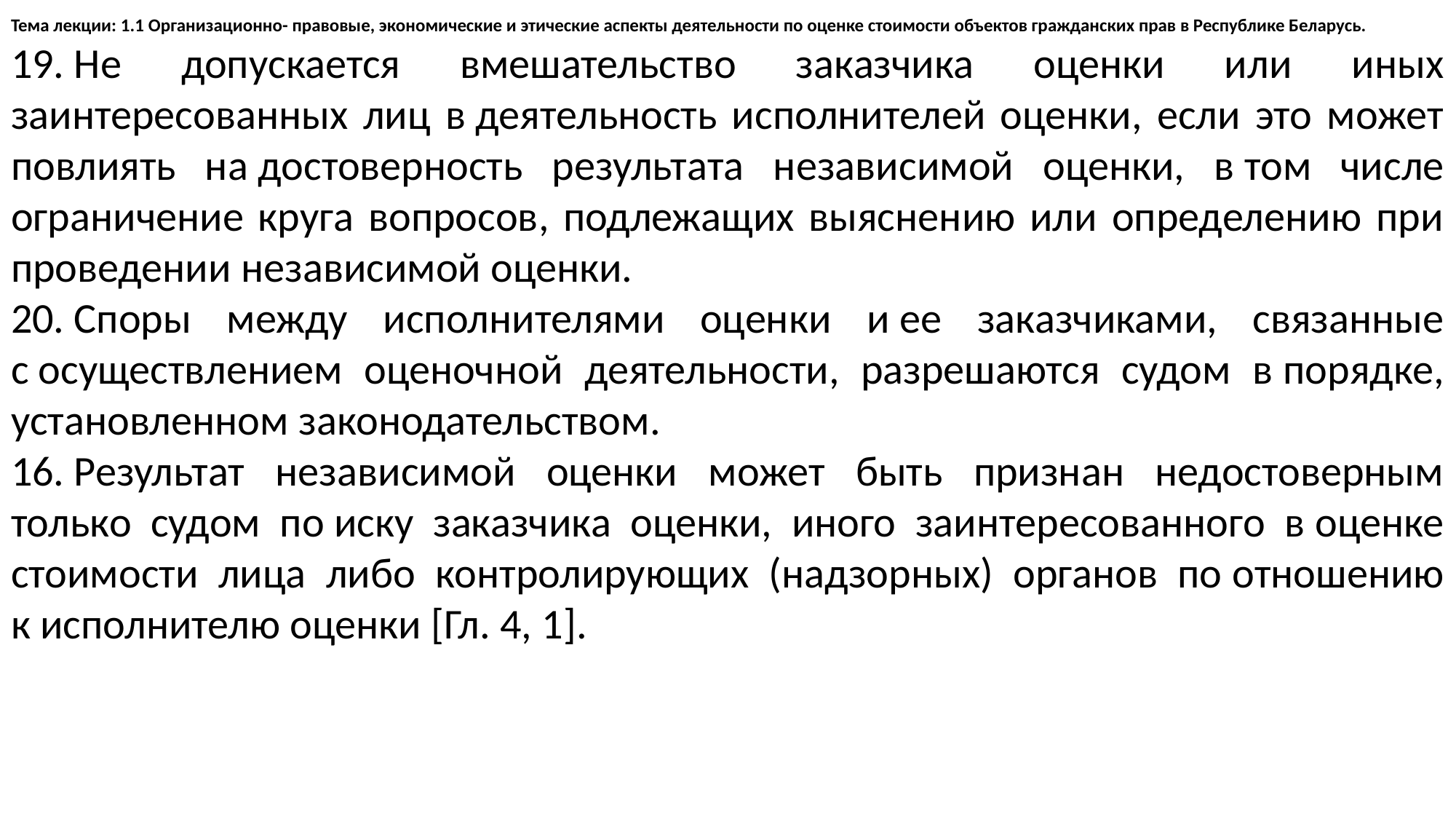

# Тема лекции: 1.1 Организационно- правовые, экономические и этические аспекты деятельности по оценке стоимости объектов гражданских прав в Республике Беларусь.
19. Не допускается вмешательство заказчика оценки или иных заинтересованных лиц в деятельность исполнителей оценки, если это может повлиять на достоверность результата независимой оценки, в том числе ограничение круга вопросов, подлежащих выяснению или определению при проведении независимой оценки.
20. Споры между исполнителями оценки и ее заказчиками, связанные с осуществлением оценочной деятельности, разрешаются судом в порядке, установленном законодательством.
16. Результат независимой оценки может быть признан недостоверным только судом по иску заказчика оценки, иного заинтересованного в оценке стоимости лица либо контролирующих (надзорных) органов по отношению к исполнителю оценки [Гл. 4, 1].